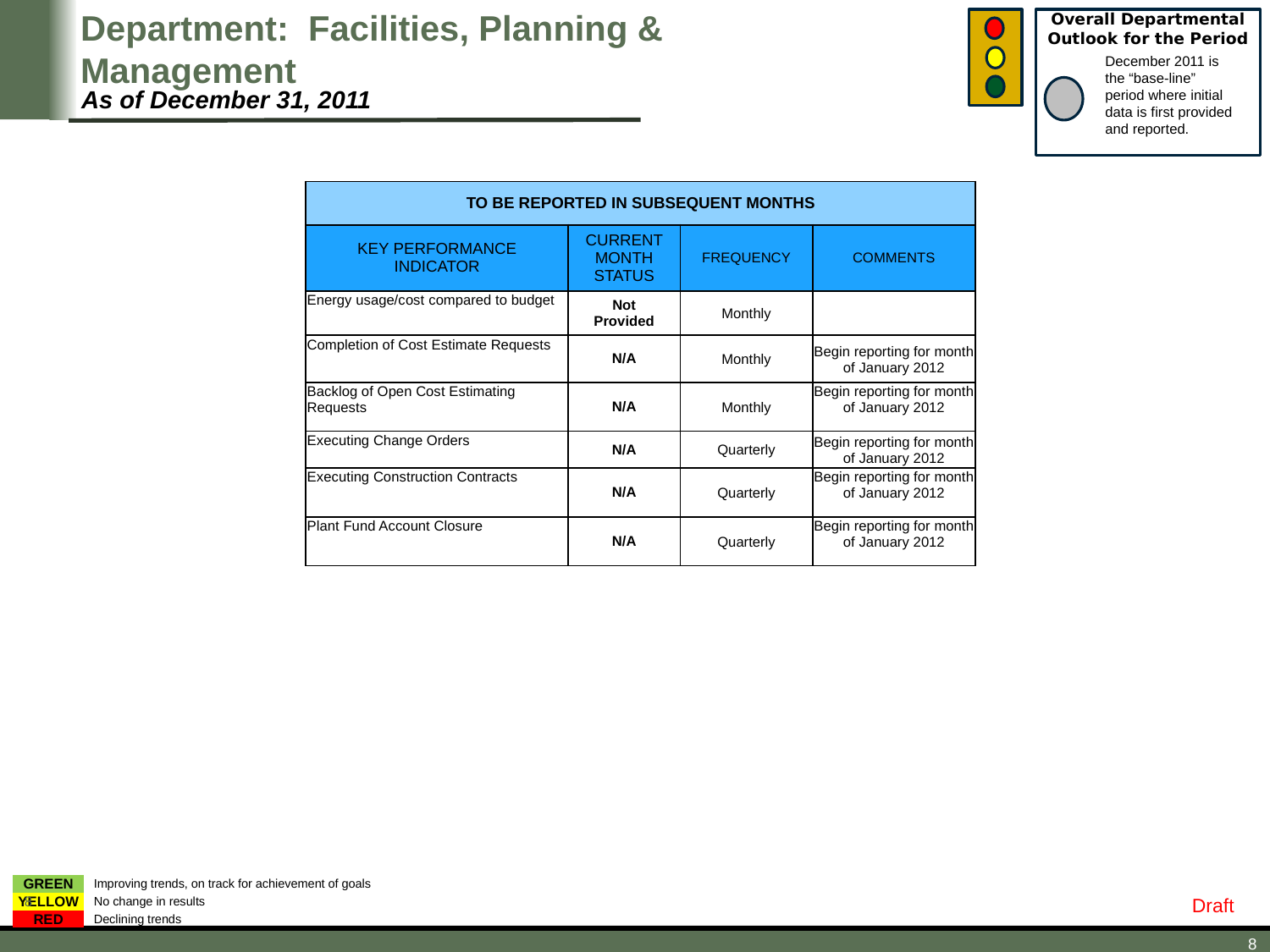

Overall Departmental Outlook for the Period
December 2011 is the “base-line” period where initial data is first provided and reported.

Department:  Facilities, Planning & Management
As of December 31, 2011
| TO BE REPORTED IN SUBSEQUENT MONTHS |  |  |  |
| --- | --- | --- | --- |
| Key Performance Indicator | Current Month Status | frequency | Comments |
| Energy usage/cost compared to budget | Not Provided | Monthly |  |
| Completion of Cost Estimate Requests | N/A | Monthly | Begin reporting for month of January 2012 |
| Backlog of Open Cost Estimating Requests | N/A | Monthly | Begin reporting for month of January 2012 |
| Executing Change Orders | N/A | Quarterly | Begin reporting for month of January 2012 |
| Executing Construction Contracts | N/A | Quarterly | Begin reporting for month of January 2012 |
| Plant Fund Account Closure | N/A | Quarterly | Begin reporting for month of January 2012 |
| Green | Improving trends, on track for achievement of goals |
| --- | --- |
| Yellow | No change in results |
| Red | Declining trends |
8
8